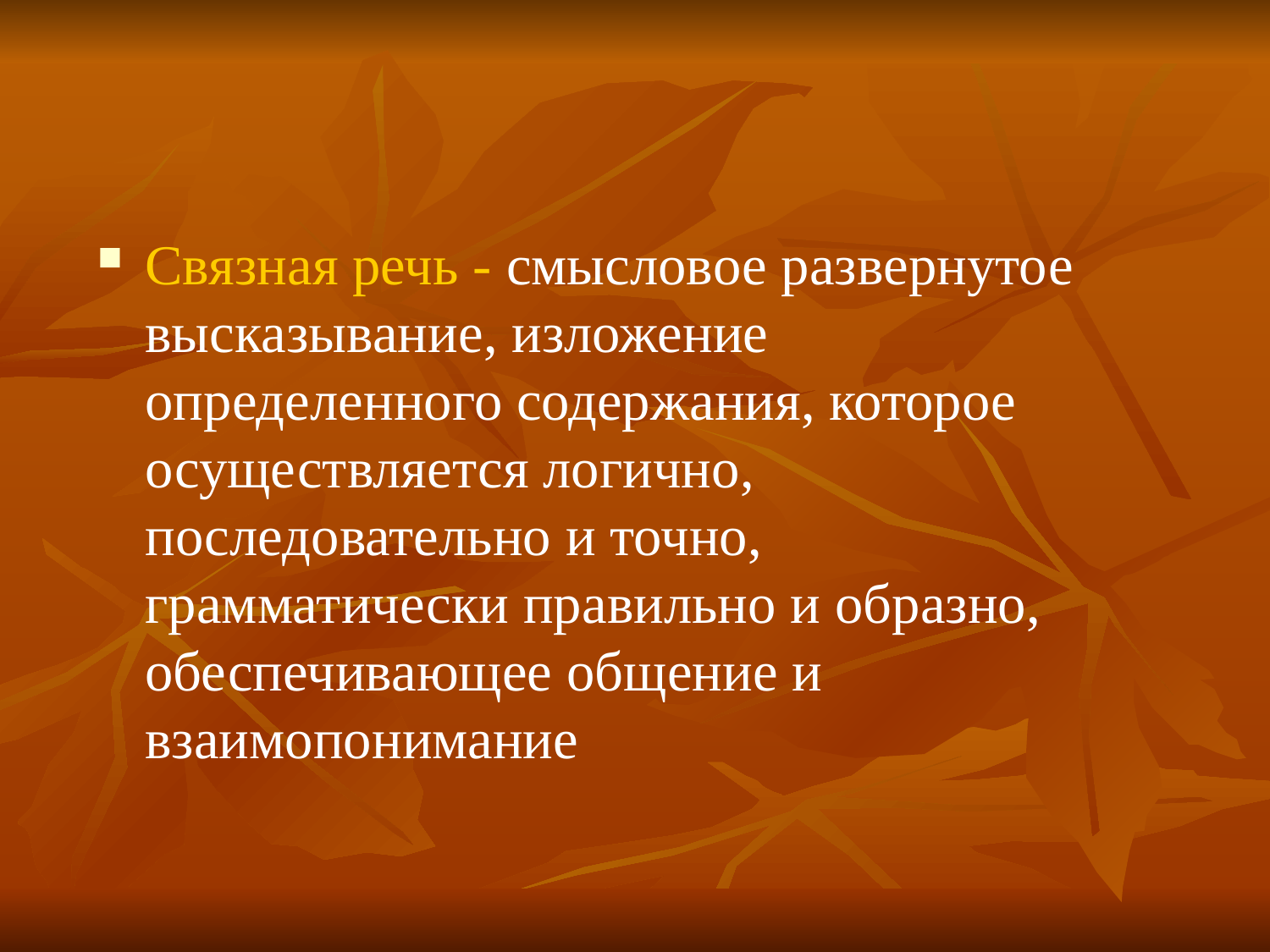

Связная речь - смысловое развернутое высказывание, изложение определенного содержания, которое осуществляется логично, последовательно и точно, грамматически правильно и образно, обеспечивающее общение и взаимопонимание